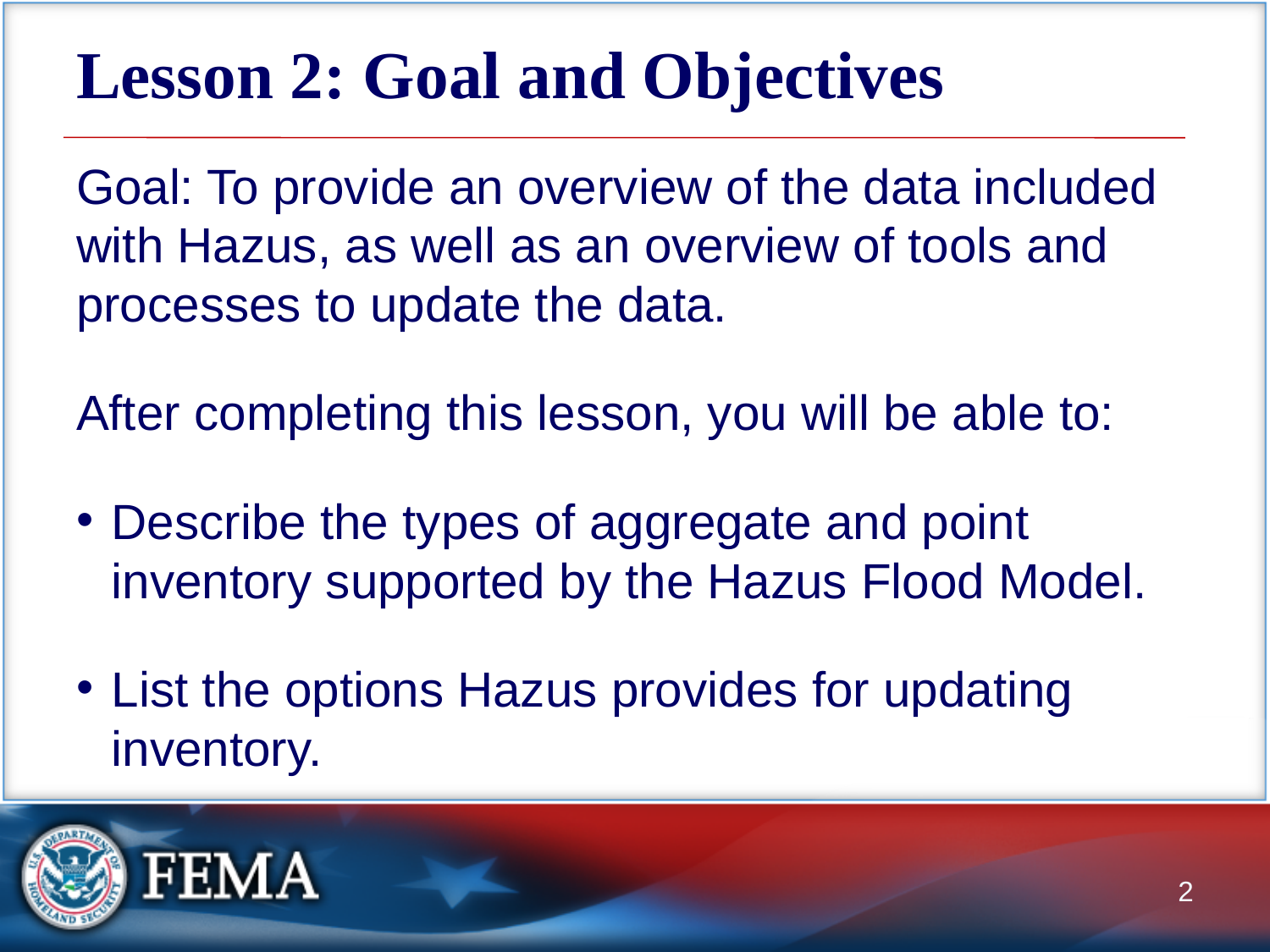

# Lesson 2: Goal and Objectives
Goal: To provide an overview of the data included with Hazus, as well as an overview of tools and processes to update the data.
After completing this lesson, you will be able to:
Describe the types of aggregate and point inventory supported by the Hazus Flood Model.
List the options Hazus provides for updating inventory.
2